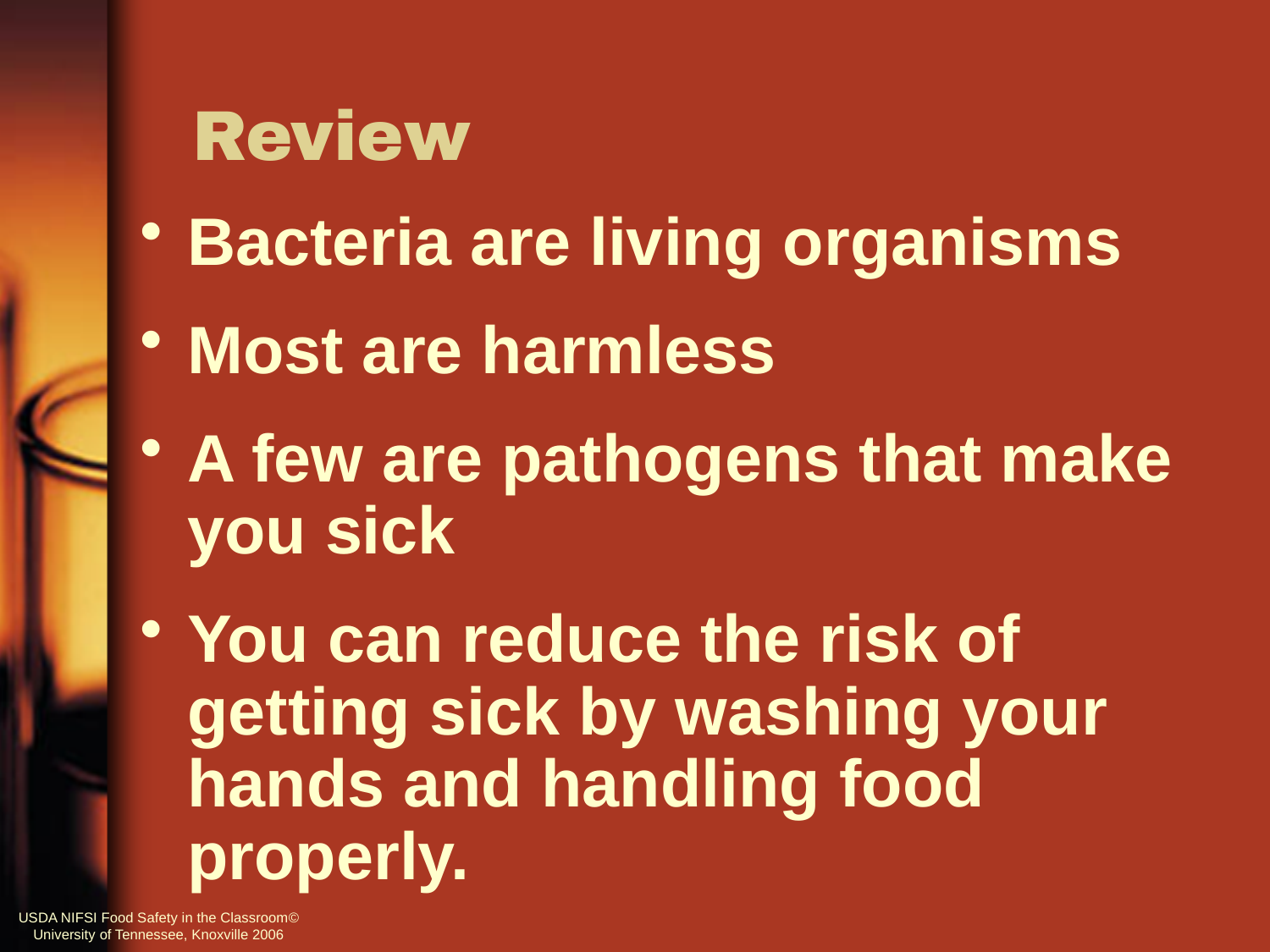

# Review
Bacteria are living organisms

Most are harmless

A few are pathogens that make you sick

You can reduce the risk of getting sick by washing your hands and handling food properly.
USDA NIFSI Food Safety in the Classroom©
University of Tennessee, Knoxville 2006